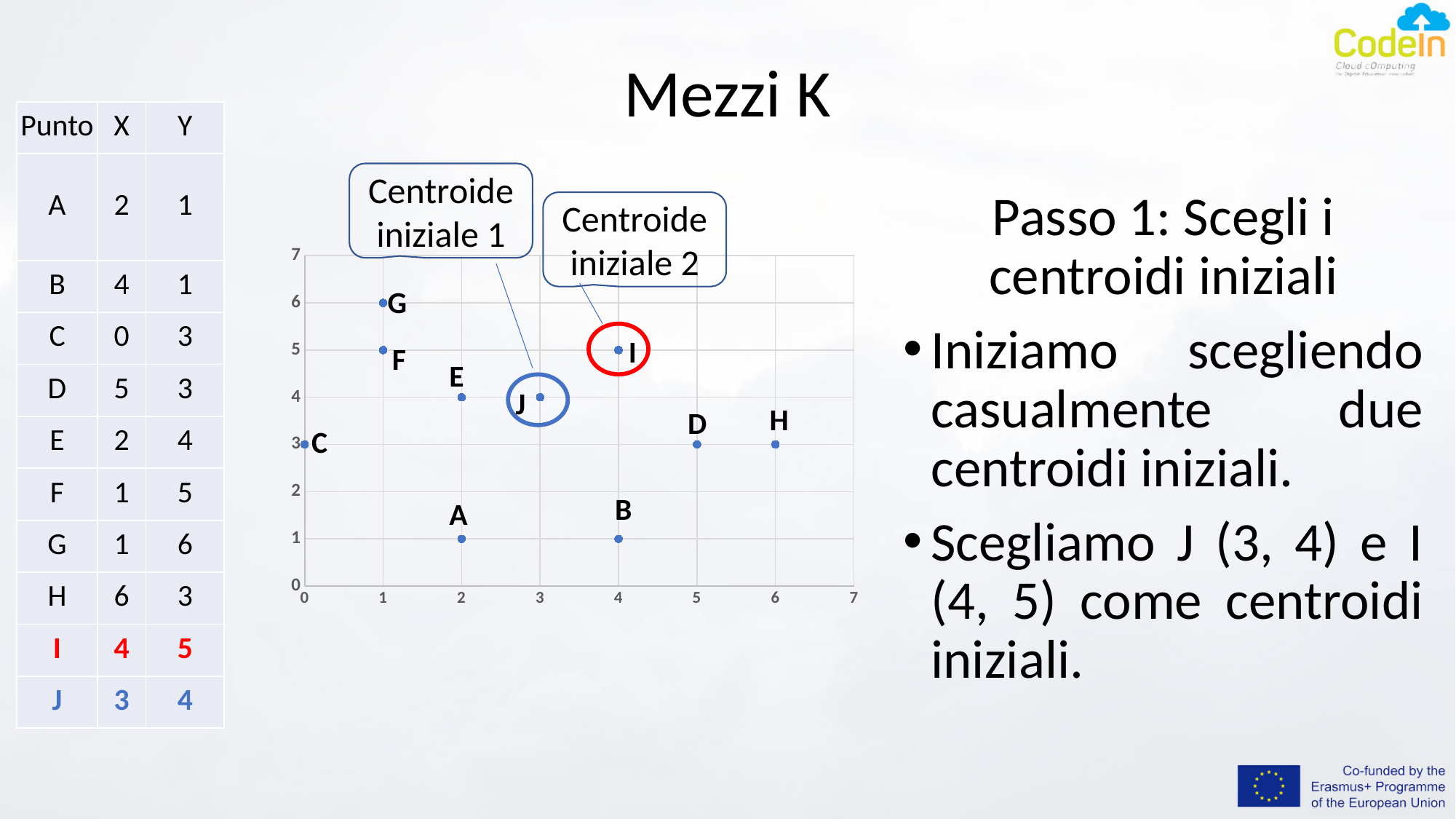

# Mezzi K
| Punto | X | Y |
| --- | --- | --- |
| A | 2 | 1 |
| B | 4 | 1 |
| C | 0 | 3 |
| D | 5 | 3 |
| E | 2 | 4 |
| F | 1 | 5 |
| G | 1 | 6 |
| H | 6 | 3 |
| I | 4 | 5 |
| J | 3 | 4 |
Centroide iniziale 1
Passo 1: Scegli i centroidi iniziali
Iniziamo scegliendo casualmente due centroidi iniziali.
Scegliamo J (3, 4) e I (4, 5) come centroidi iniziali.
Centroide iniziale 2

### Chart

| Category | Y |
|---|---|
G

I
F
E

J
H
D
B
A